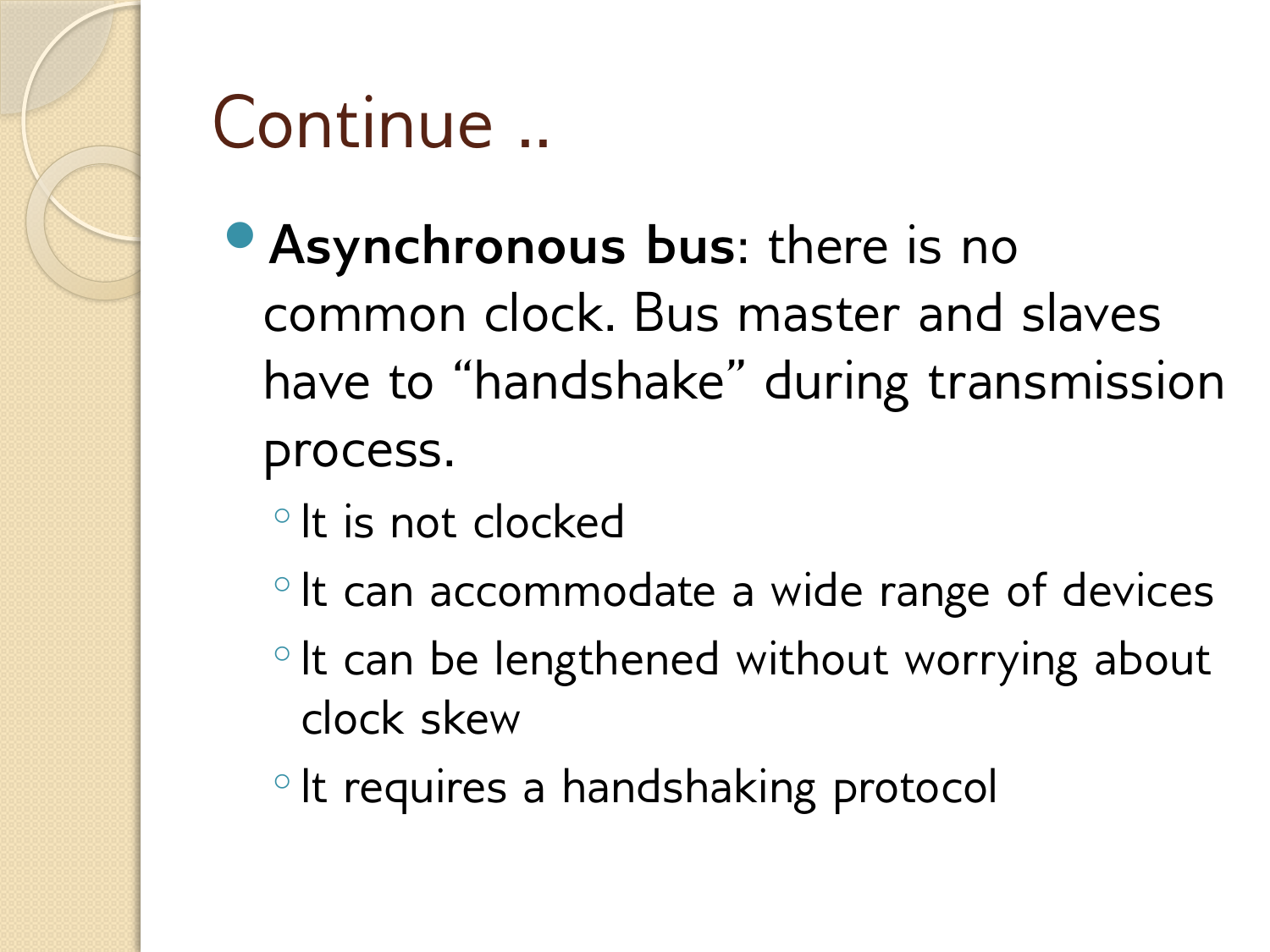

# Continue ..
Asynchronous bus: there is no common clock. Bus master and slaves have to “handshake” during transmission process.
It is not clocked
It can accommodate a wide range of devices
It can be lengthened without worrying about clock skew
It requires a handshaking protocol